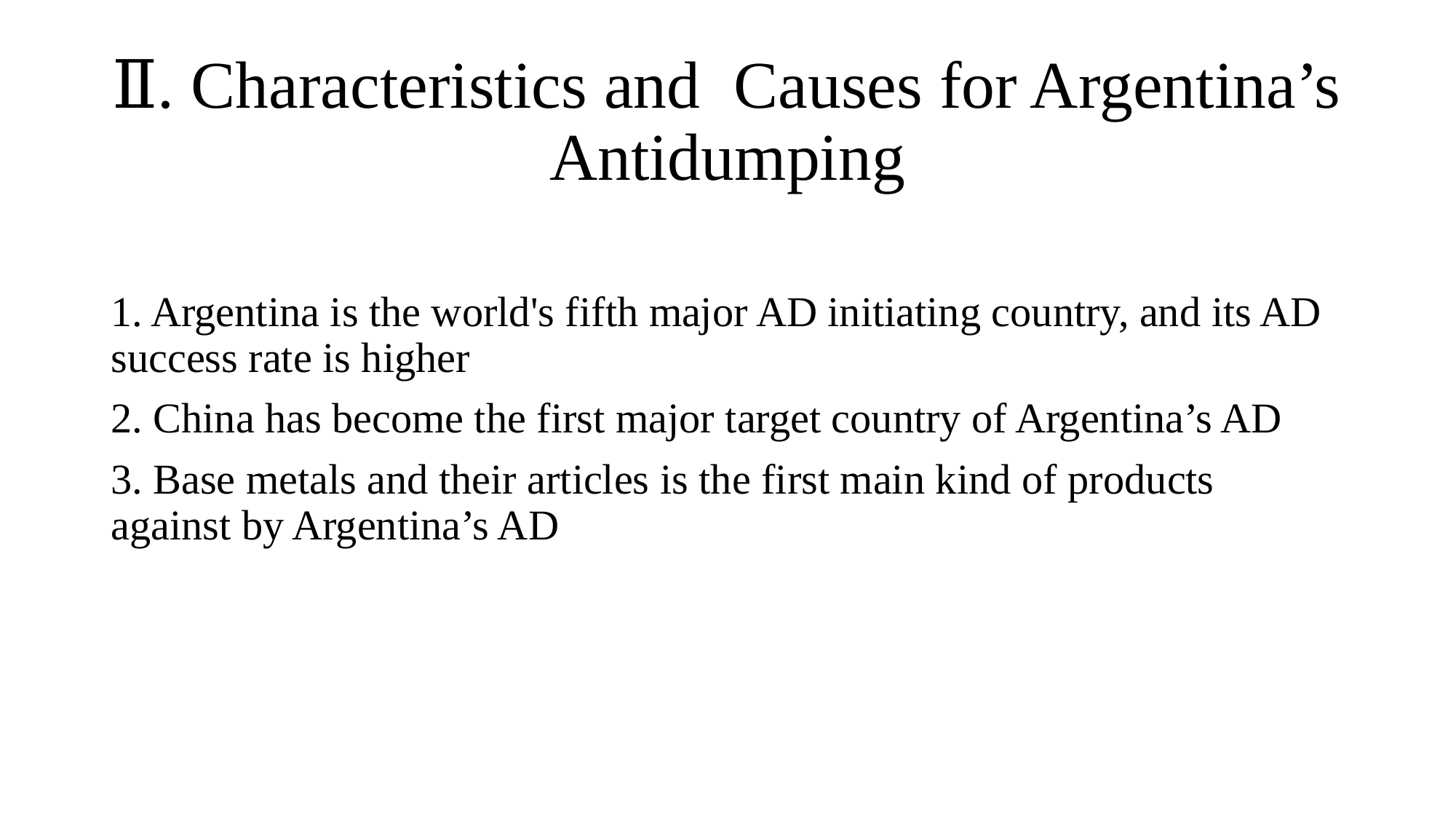

# Ⅱ. Characteristics and  Causes for Argentina’s Antidumping

1. Argentina is the world's fifth major AD initiating country, and its AD success rate is higher
2. China has become the first major target country of Argentina’s AD
3. Base metals and their articles is the first main kind of products against by Argentina’s AD